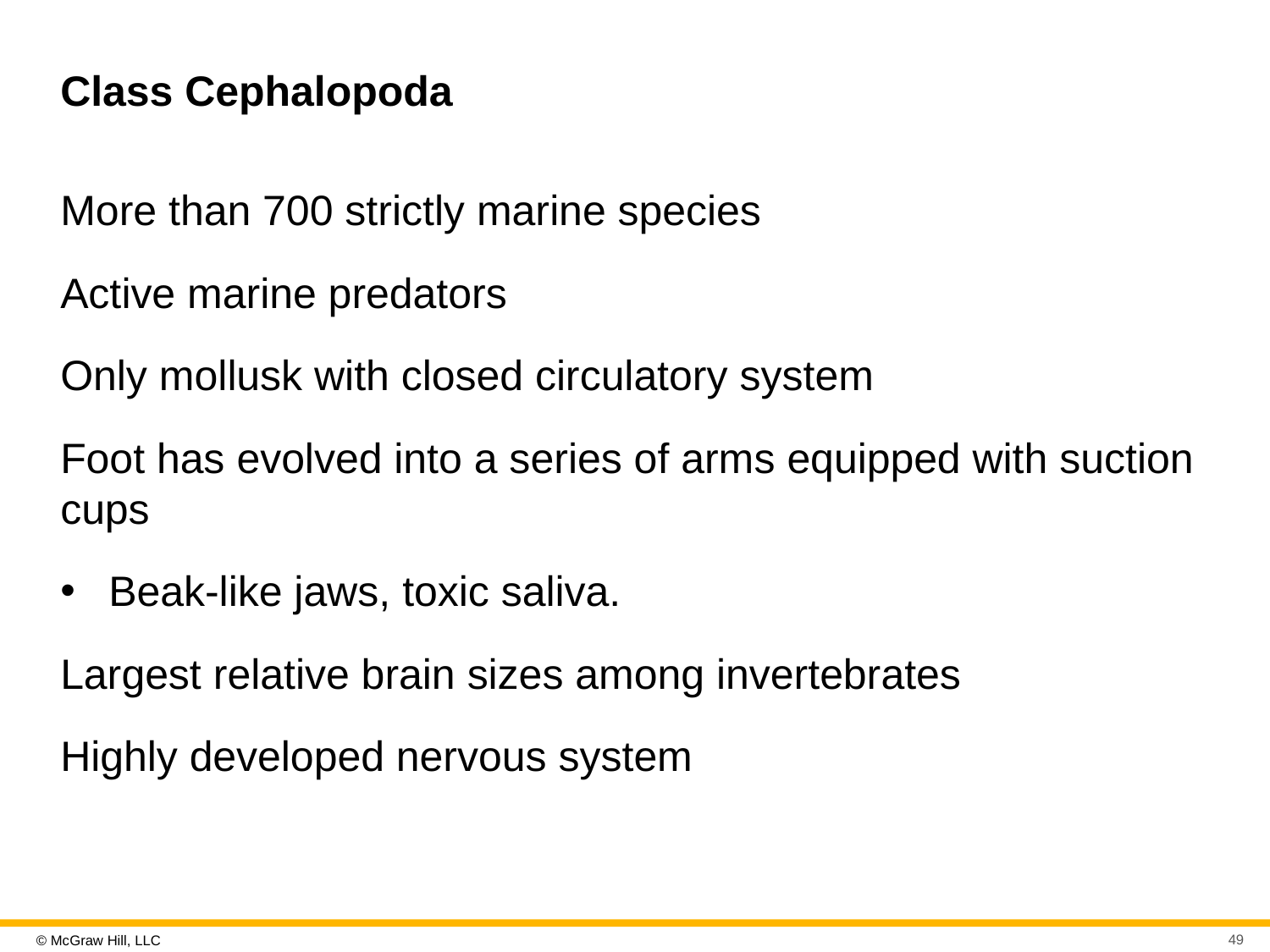

# Class Cephalopoda
More than 700 strictly marine species
Active marine predators
Only mollusk with closed circulatory system
Foot has evolved into a series of arms equipped with suction cups
Beak-like jaws, toxic saliva.
Largest relative brain sizes among invertebrates
Highly developed nervous system
49